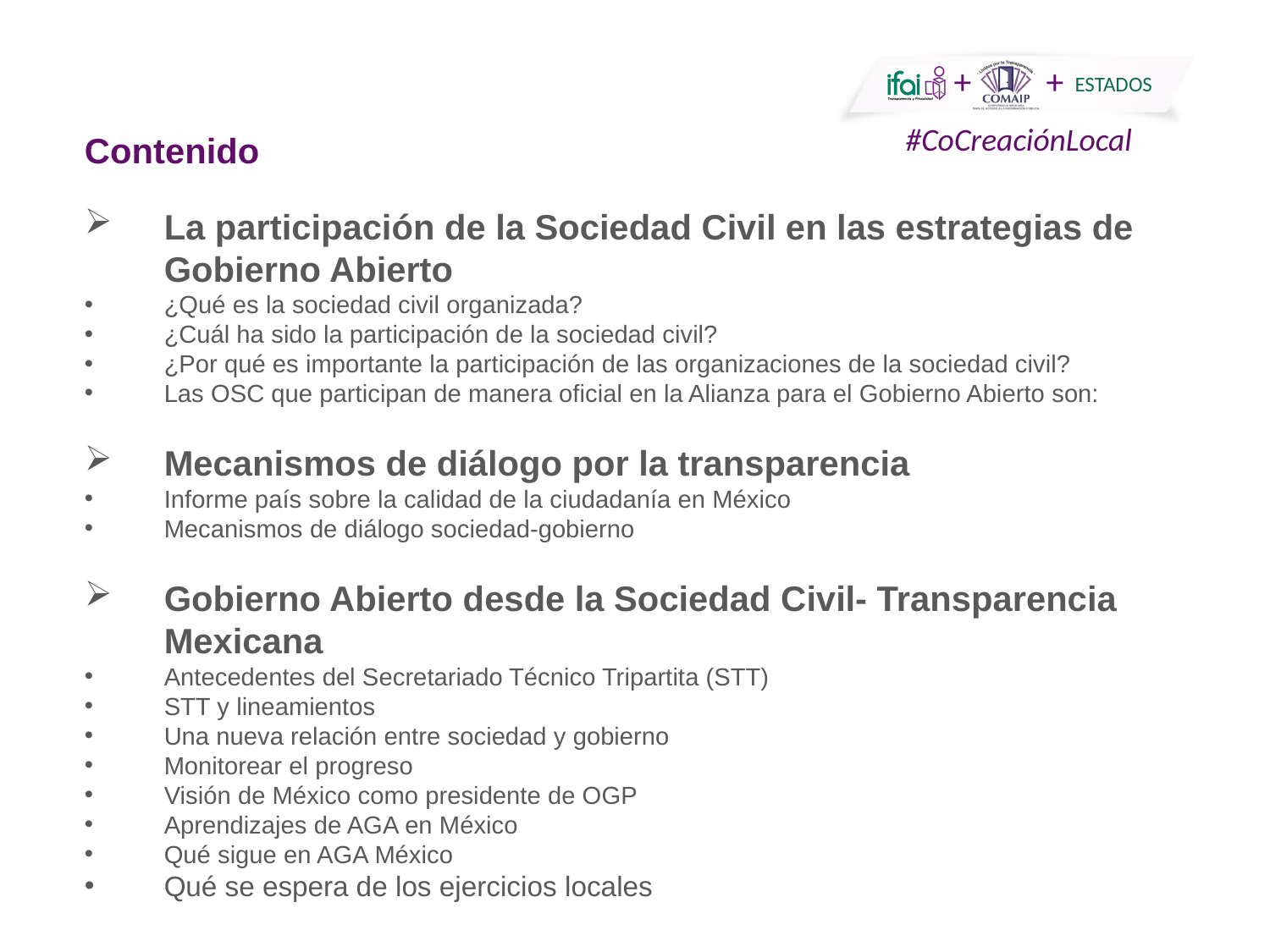

Contenido

La participación de la Sociedad Civil en las estrategias de Gobierno Abierto
¿Qué es la sociedad civil organizada?
¿Cuál ha sido la participación de la sociedad civil?
¿Por qué es importante la participación de las organizaciones de la sociedad civil?
Las OSC que participan de manera oficial en la Alianza para el Gobierno Abierto son:

Mecanismos de diálogo por la transparencia
Informe país sobre la calidad de la ciudadanía en México
Mecanismos de diálogo sociedad-gobierno

Gobierno Abierto desde la Sociedad Civil- Transparencia Mexicana
Antecedentes del Secretariado Técnico Tripartita (STT)
STT y lineamientos
Una nueva relación entre sociedad y gobierno
Monitorear el progreso
Visión de México como presidente de OGP
Aprendizajes de AGA en México
Qué sigue en AGA México
Qué se espera de los ejercicios locales